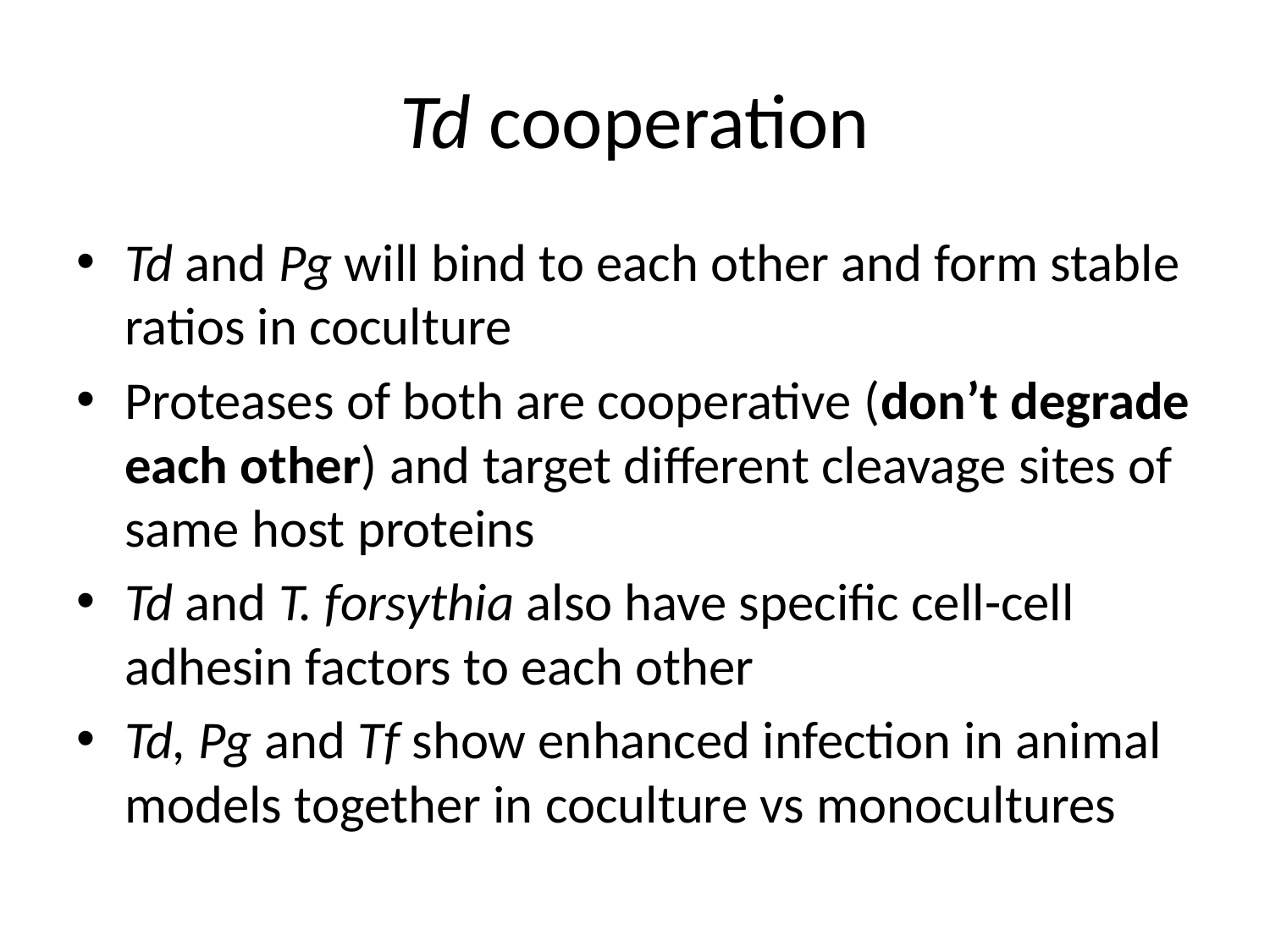

# Td cooperation
Td and Pg will bind to each other and form stable ratios in coculture
Proteases of both are cooperative (don’t degrade each other) and target different cleavage sites of same host proteins
Td and T. forsythia also have specific cell-cell adhesin factors to each other
Td, Pg and Tf show enhanced infection in animal models together in coculture vs monocultures